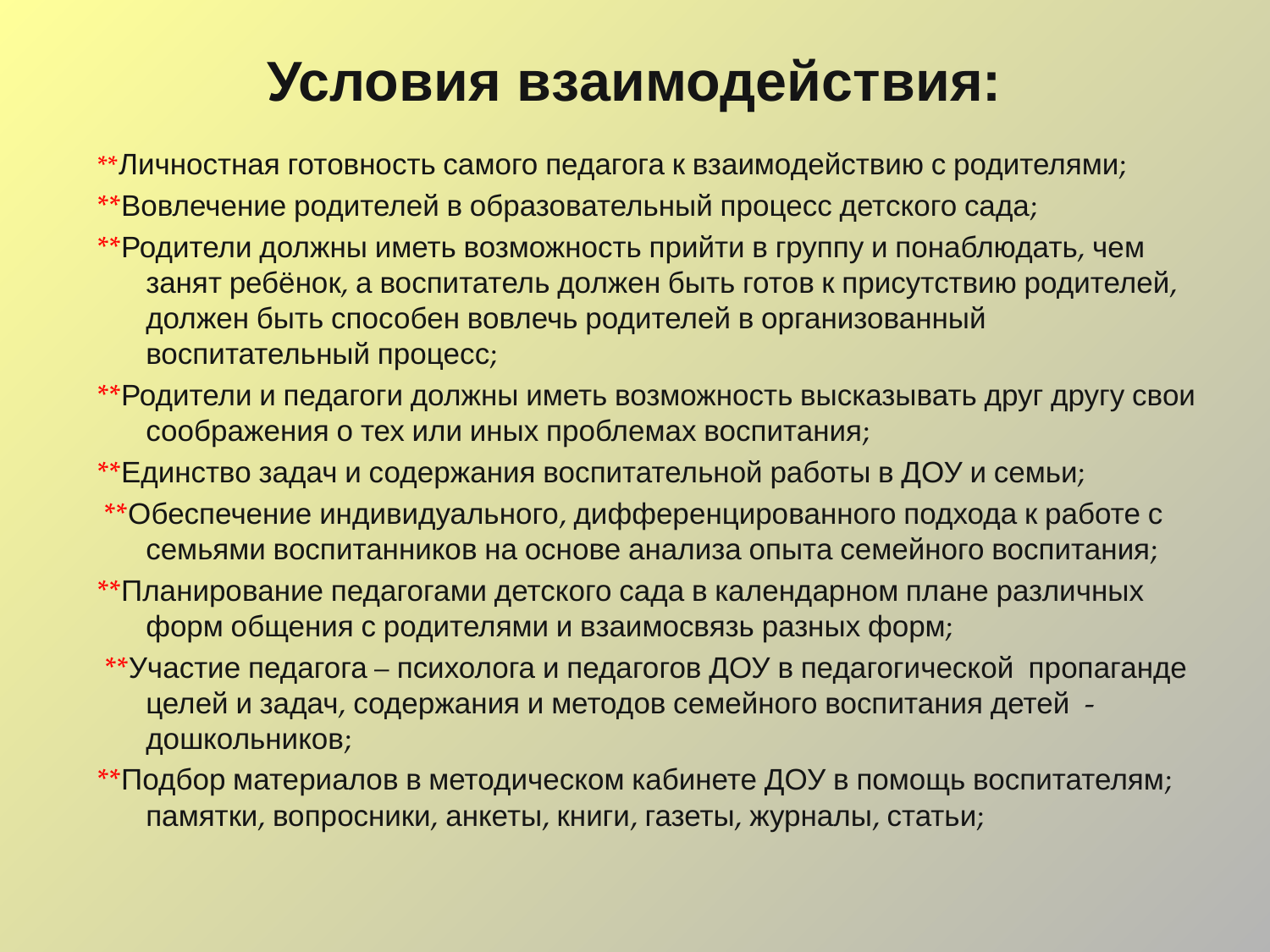

# Условия взаимодействия:
**Личностная готовность самого педагога к взаимодействию с родителями;
**Вовлечение родителей в образовательный процесс детского сада;
**Родители должны иметь возможность прийти в группу и понаблюдать, чем занят ребёнок, а воспитатель должен быть готов к присутствию родителей, должен быть способен вовлечь родителей в организованный воспитательный процесс;
**Родители и педагоги должны иметь возможность высказывать друг другу свои соображения о тех или иных проблемах воспитания;
**Единство задач и содержания воспитательной работы в ДОУ и семьи;
 **Обеспечение индивидуального, дифференцированного подхода к работе с семьями воспитанников на основе анализа опыта семейного воспитания;
**Планирование педагогами детского сада в календарном плане различных форм общения с родителями и взаимосвязь разных форм;
 **Участие педагога – психолога и педагогов ДОУ в педагогической  пропаганде целей и задач, содержания и методов семейного воспитания детей  - дошкольников;
**Подбор материалов в методическом кабинете ДОУ в помощь воспитателям; памятки, вопросники, анкеты, книги, газеты, журналы, статьи;